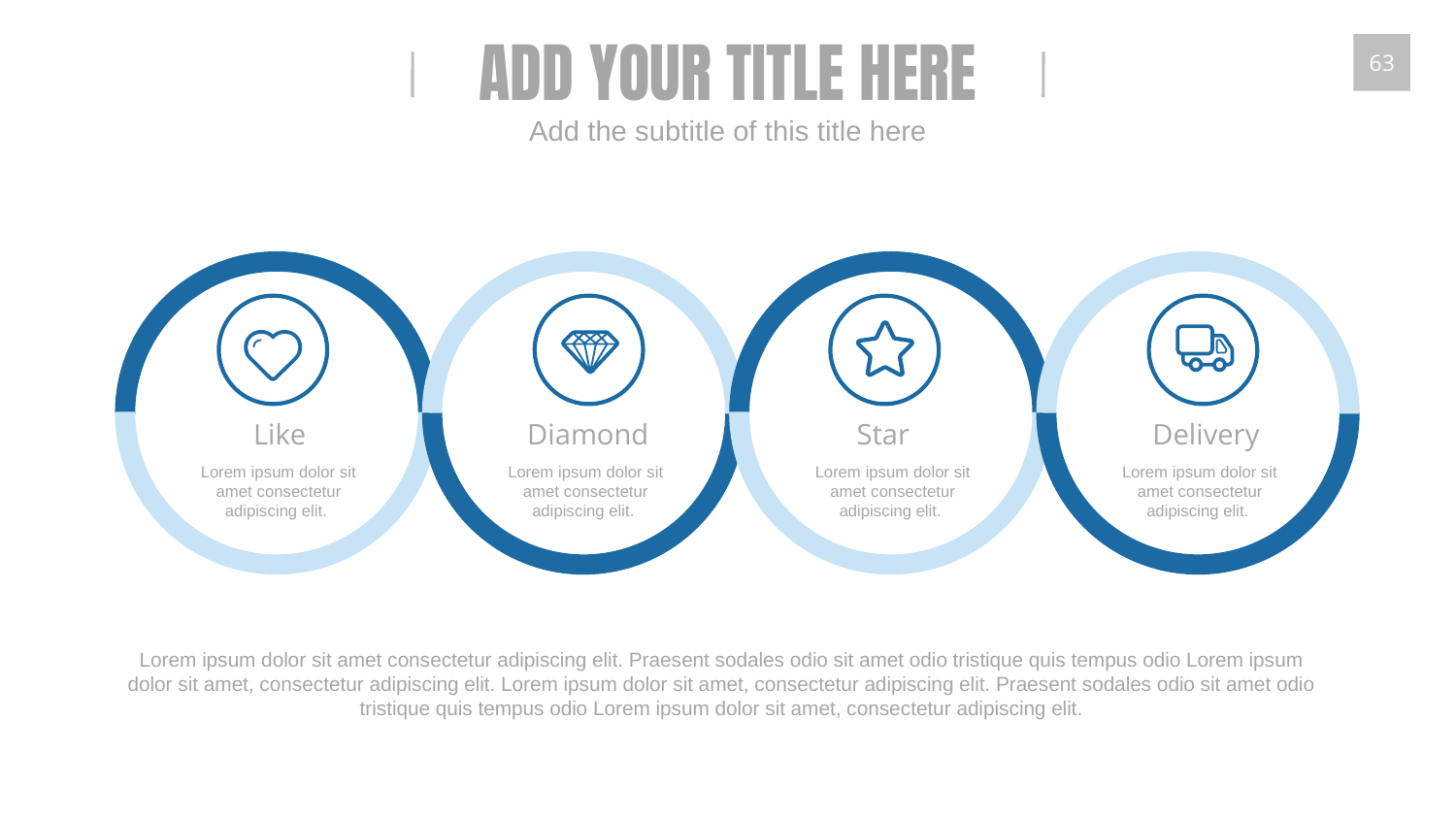

ADD YOUR TITLE HERE
Add the subtitle of this title here
63

Like
Lorem ipsum dolor sit amet consectetur adipiscing elit.

Diamond
Lorem ipsum dolor sit amet consectetur adipiscing elit.

Star
Lorem ipsum dolor sit amet consectetur adipiscing elit.

Delivery
Lorem ipsum dolor sit amet consectetur adipiscing elit.
Lorem ipsum dolor sit amet consectetur adipiscing elit. Praesent sodales odio sit amet odio tristique quis tempus odio Lorem ipsum dolor sit amet, consectetur adipiscing elit. Lorem ipsum dolor sit amet, consectetur adipiscing elit. Praesent sodales odio sit amet odio tristique quis tempus odio Lorem ipsum dolor sit amet, consectetur adipiscing elit.